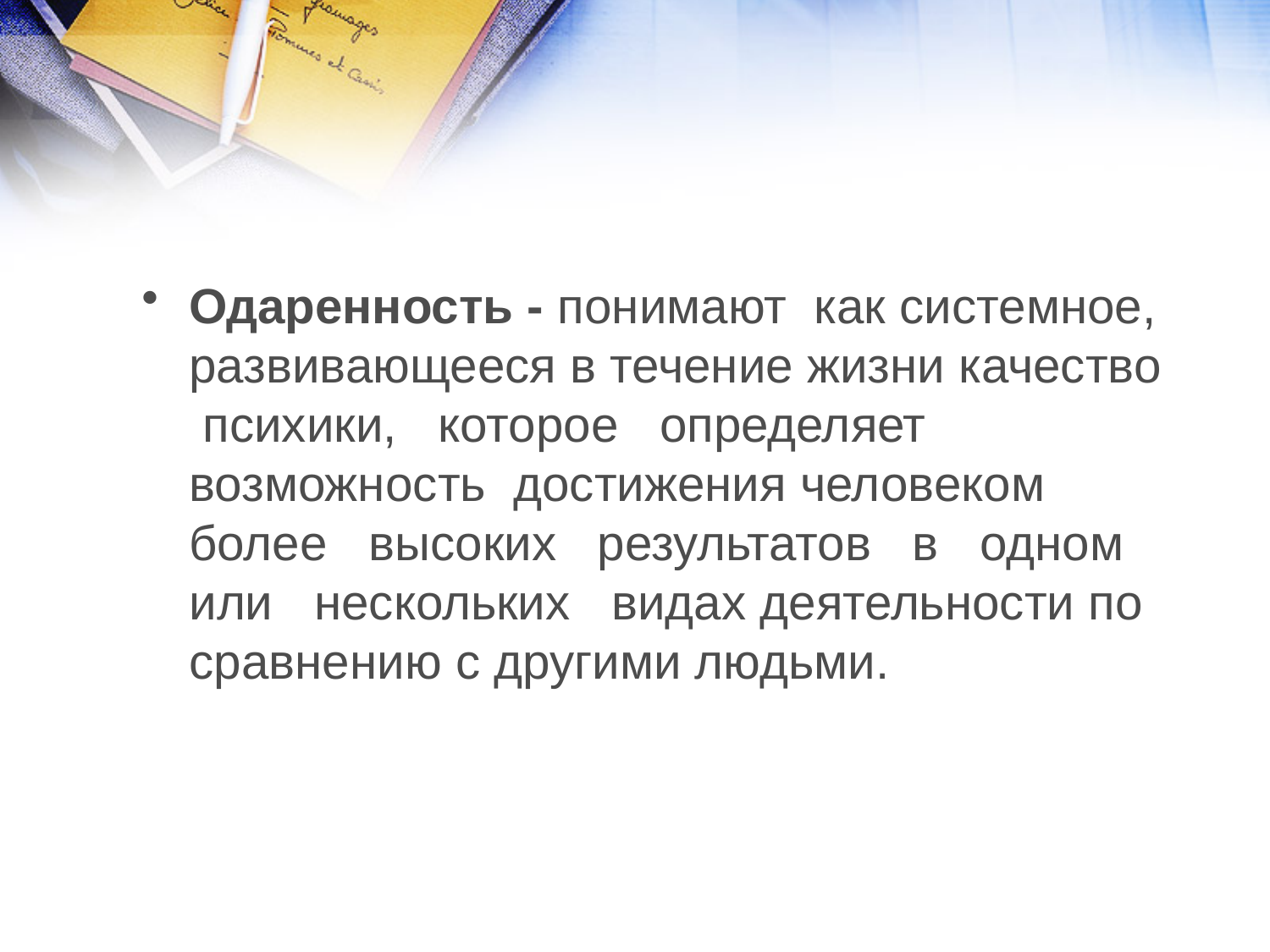

Одаренность - понимают  как системное, развивающееся в течение жизни качество   психики,   которое   определяет  возможность  достижения человеком   более   высоких   результатов   в   одном   или   нескольких   видах деятельности по сравнению с другими людьми.